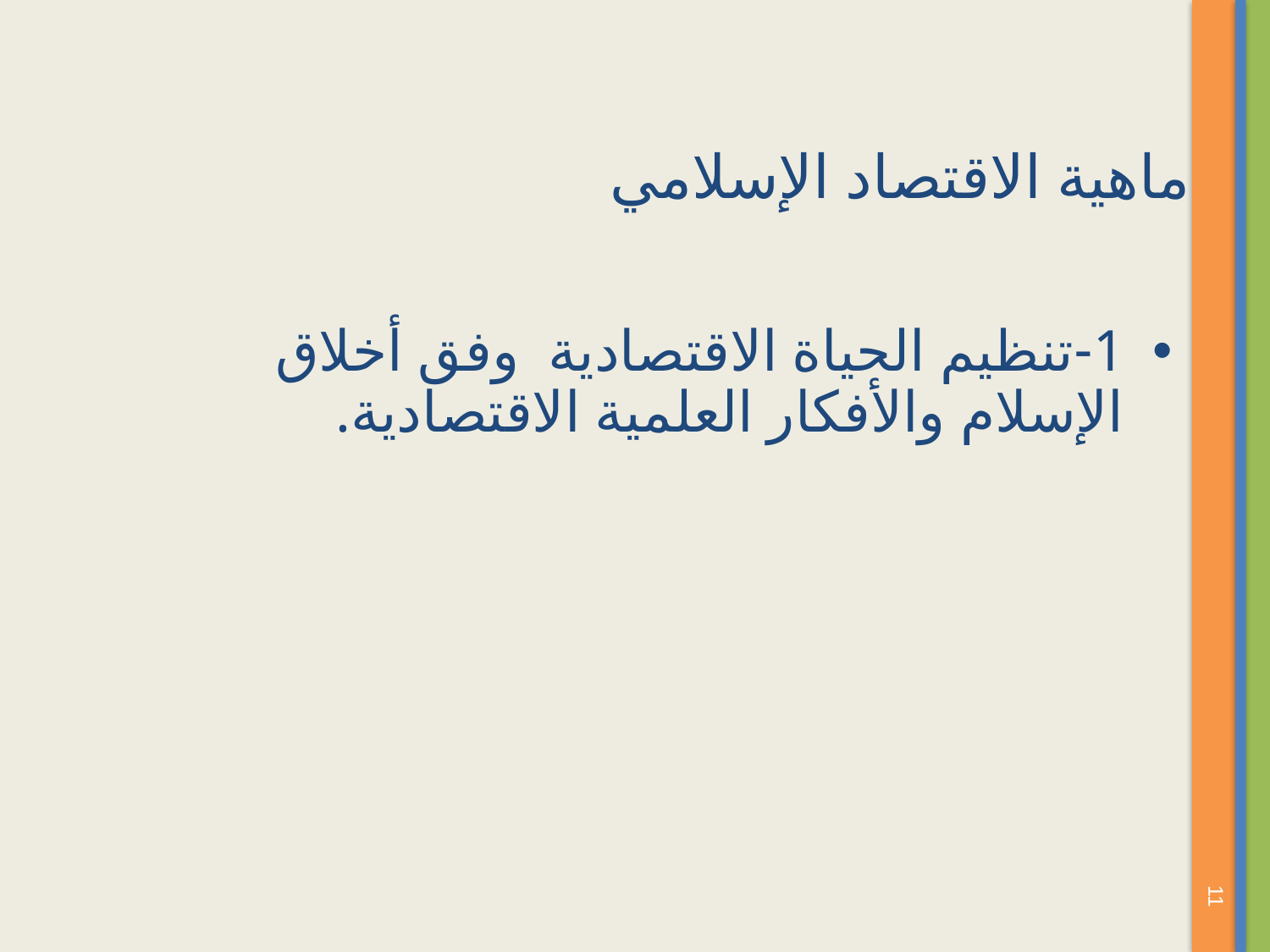

# ماهية الاقتصاد الإسلامي
1-تنظيم الحياة الاقتصادية  وفق أخلاق الإسلام والأفكار العلمية الاقتصادية.

11